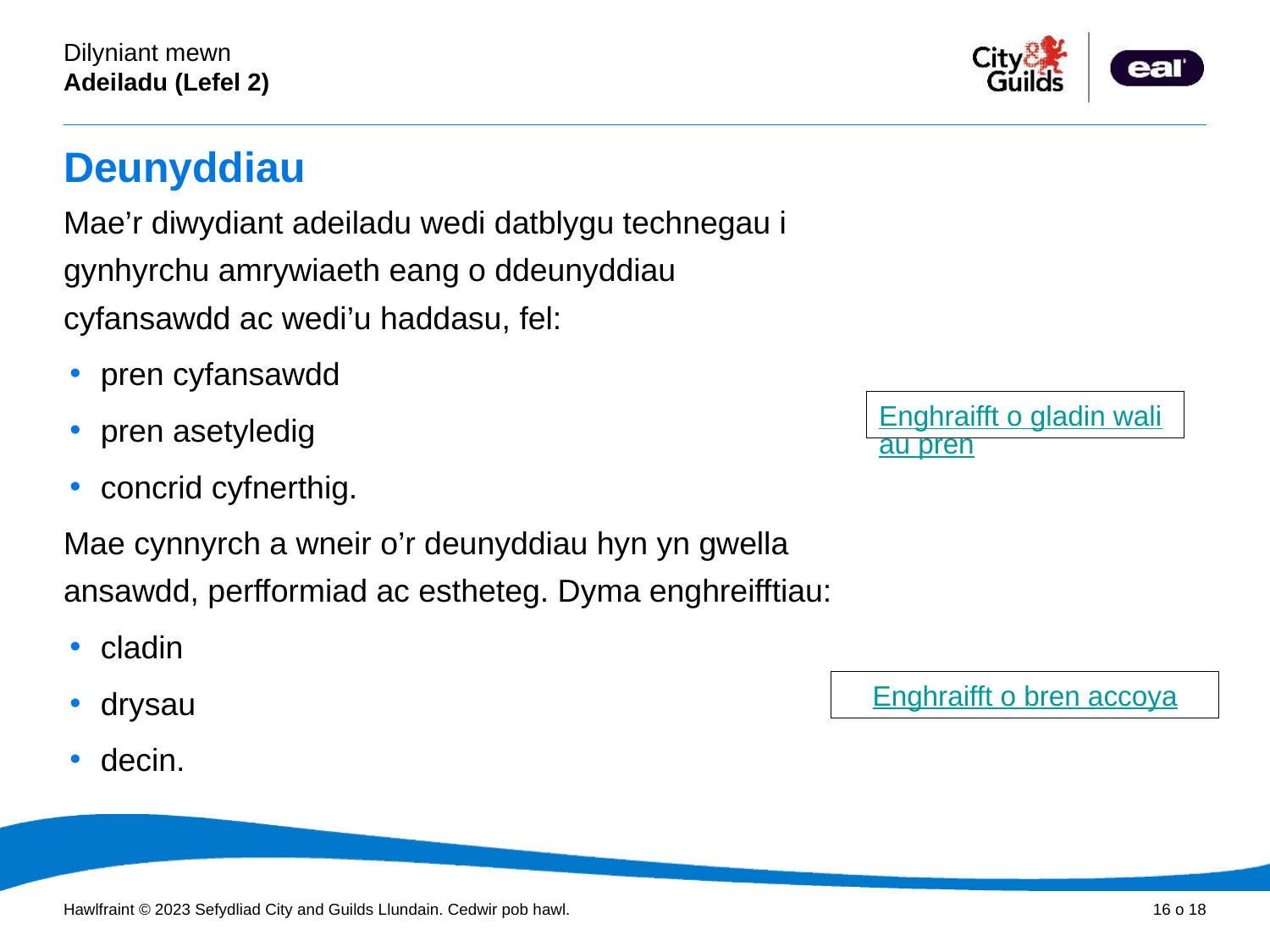

# Deunyddiau
Mae’r diwydiant adeiladu wedi datblygu technegau i gynhyrchu amrywiaeth eang o ddeunyddiau cyfansawdd ac wedi’u haddasu, fel:
pren cyfansawdd
pren asetyledig
concrid cyfnerthig.
Mae cynnyrch a wneir o’r deunyddiau hyn yn gwella ansawdd, perfformiad ac estheteg. Dyma enghreifftiau:
cladin
drysau
decin.

Enghraifft o gladin waliau pren
Enghraifft o bren accoya